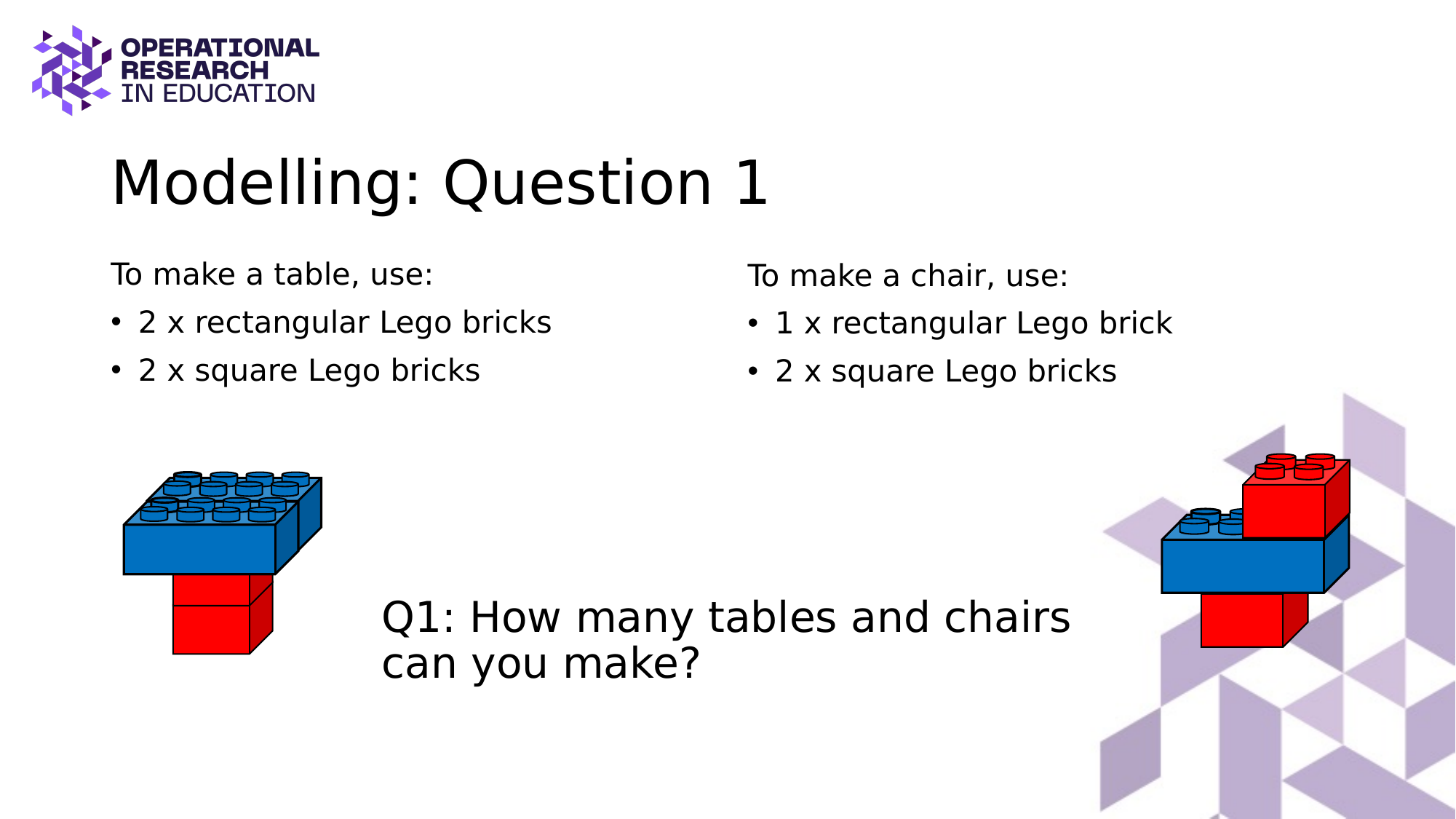

# Modelling: Question 1
To make a table, use:
2 x rectangular Lego bricks
2 x square Lego bricks

To make a chair, use:
1 x rectangular Lego brick
2 x square Lego bricks

Q1: How many tables and chairs can you make?